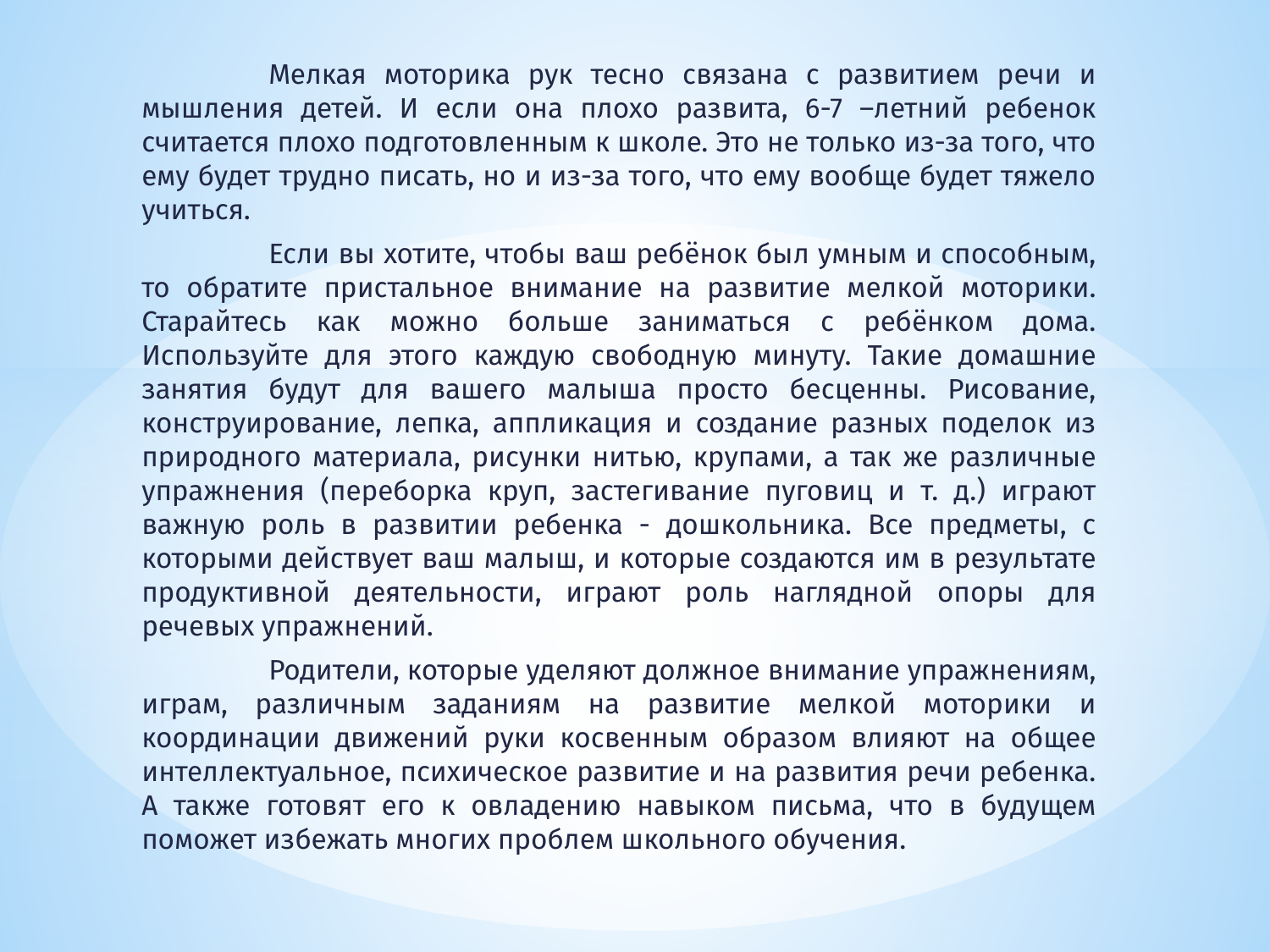

Мелкая моторика рук тесно связана с развитием речи и мышления детей. И если она плохо развита, 6-7 –летний ребенок считается плохо подготовленным к школе. Это не только из-за того, что ему будет трудно писать, но и из-за того, что ему вообще будет тяжело учиться.
	Если вы хотите, чтобы ваш ребёнок был умным и способным, то обратите пристальное внимание на развитие мелкой моторики. Старайтесь как можно больше заниматься с ребёнком дома. Используйте для этого каждую свободную минуту. Такие домашние занятия будут для вашего малыша просто бесценны. Рисование, конструирование, лепка, аппликация и создание разных поделок из природного материала, рисунки нитью, крупами, а так же различные упражнения (переборка круп, застегивание пуговиц и т. д.) играют важную роль в развитии ребенка - дошкольника. Все предметы, с которыми действует ваш малыш, и которые создаются им в результате продуктивной деятельности, играют роль наглядной опоры для речевых упражнений.
	Родители, которые уделяют должное внимание упражнениям, играм, различным заданиям на развитие мелкой моторики и координации движений руки косвенным образом влияют на общее интеллектуальное, психическое развитие и на развития речи ребенка. А также готовят его к овладению навыком письма, что в будущем поможет избежать многих проблем школьного обучения.